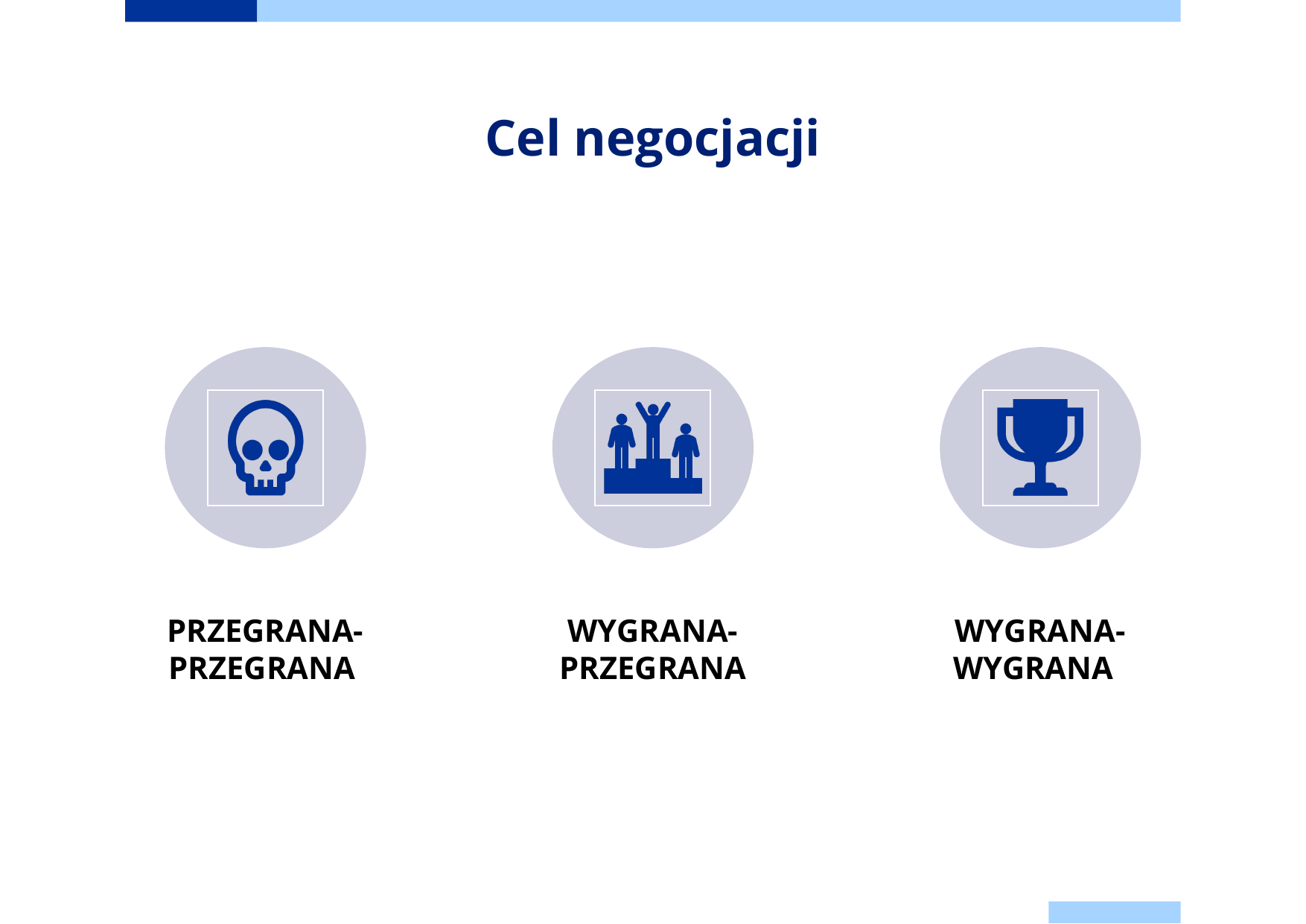

# Cel negocjacji
przegrana-przegrana
wygrana- przegrana
wygrana-wygrana